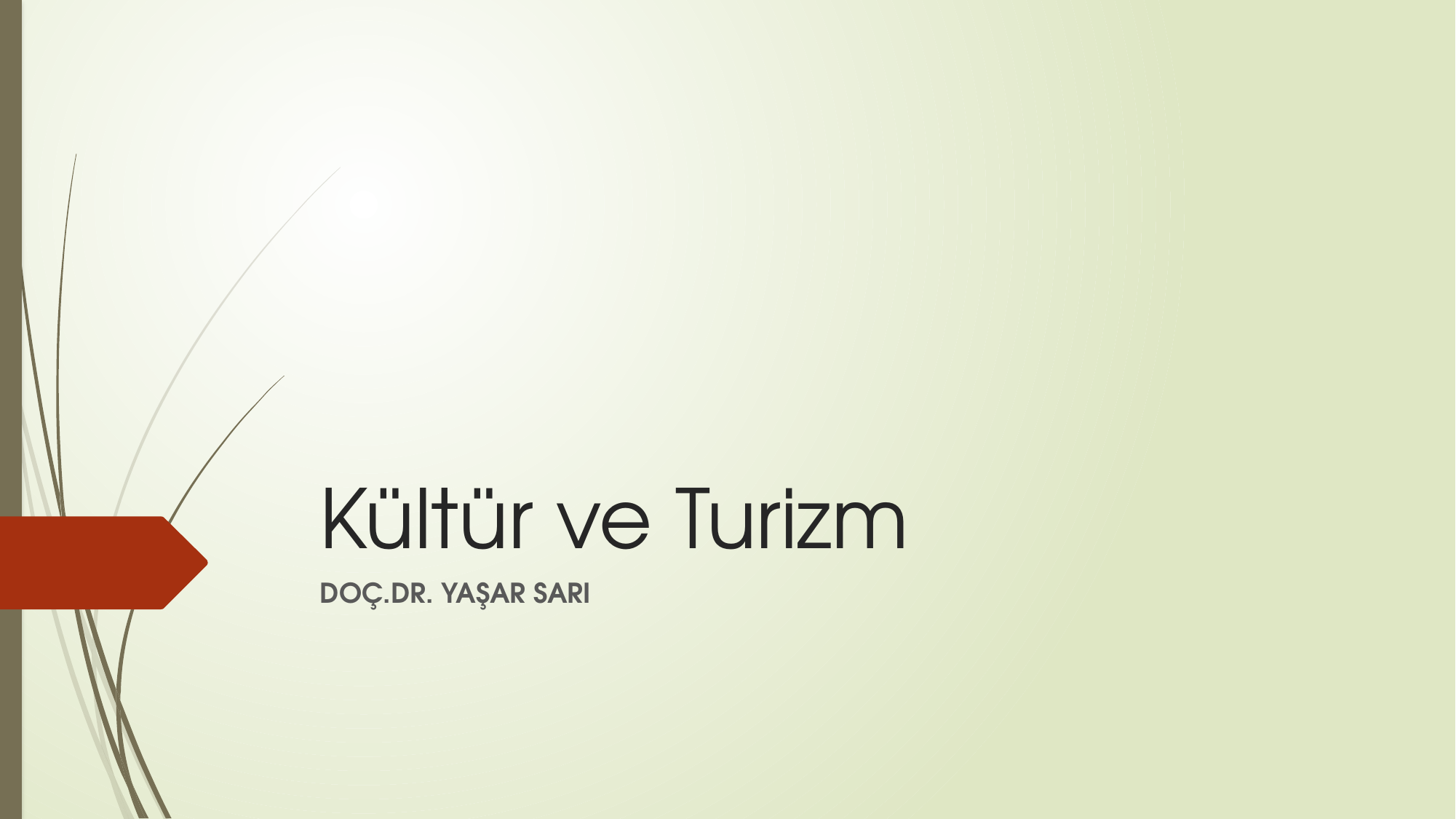

# Kültür ve Turizm
DOÇ.DR. YAŞAR SARI